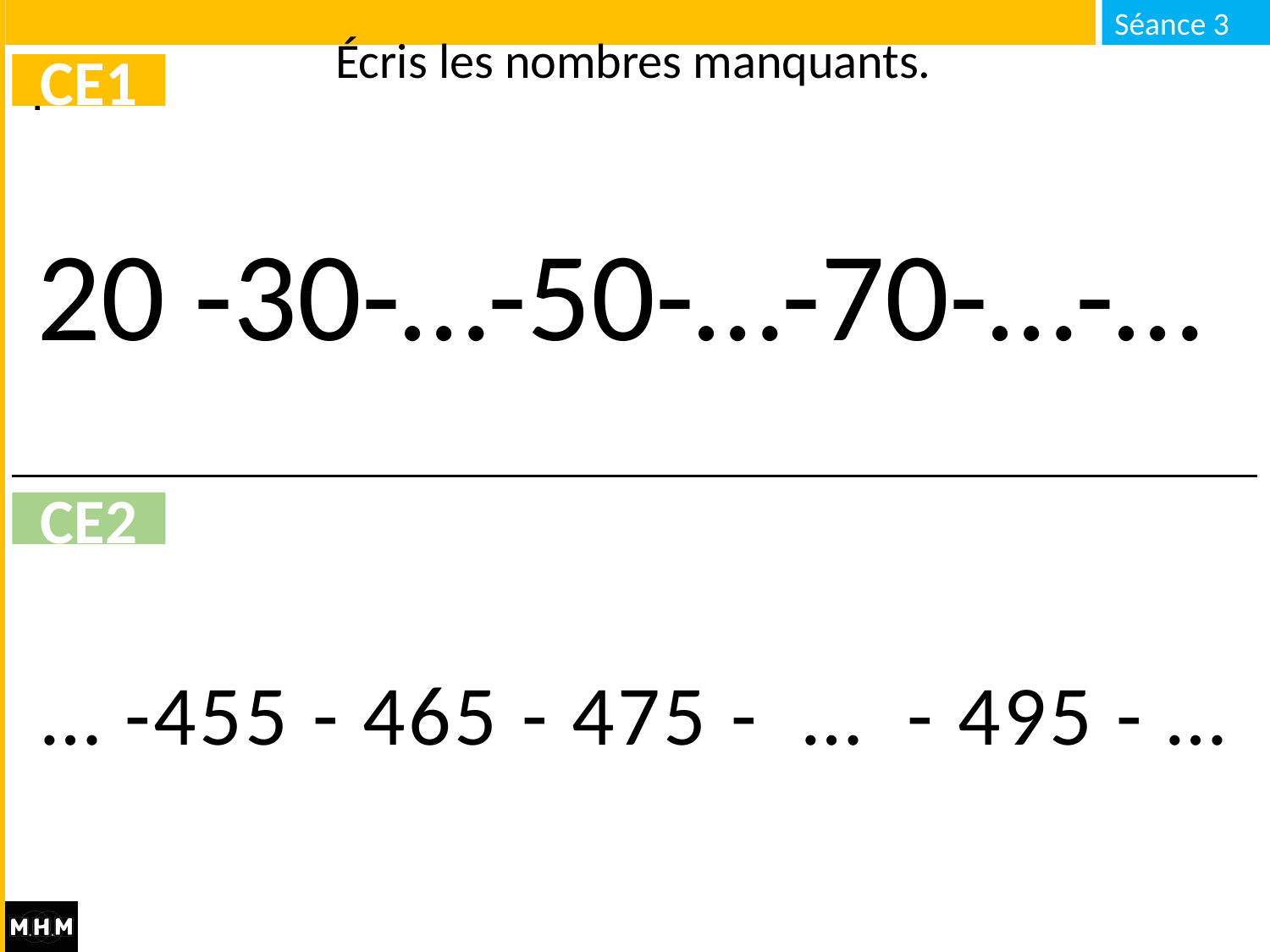

# Écris les nombres manquants.
CE1
20 -30-…-50-…-70-…-…
CE2
… -455 - 465 - 475 -  …  - 495 - …